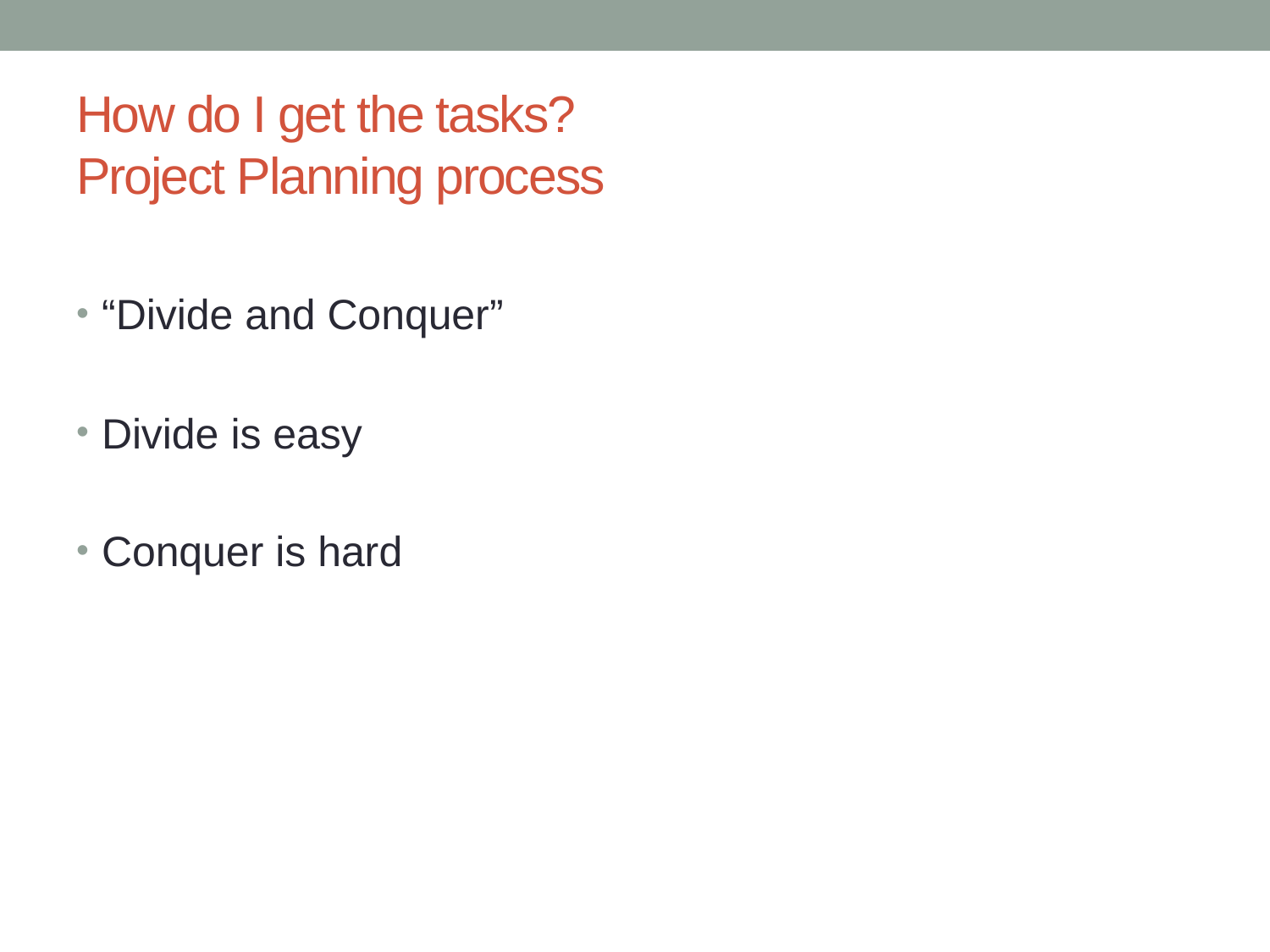

# How do I get the tasks? Project Planning process

“Divide and Conquer”

Divide is easy

Conquer is hard